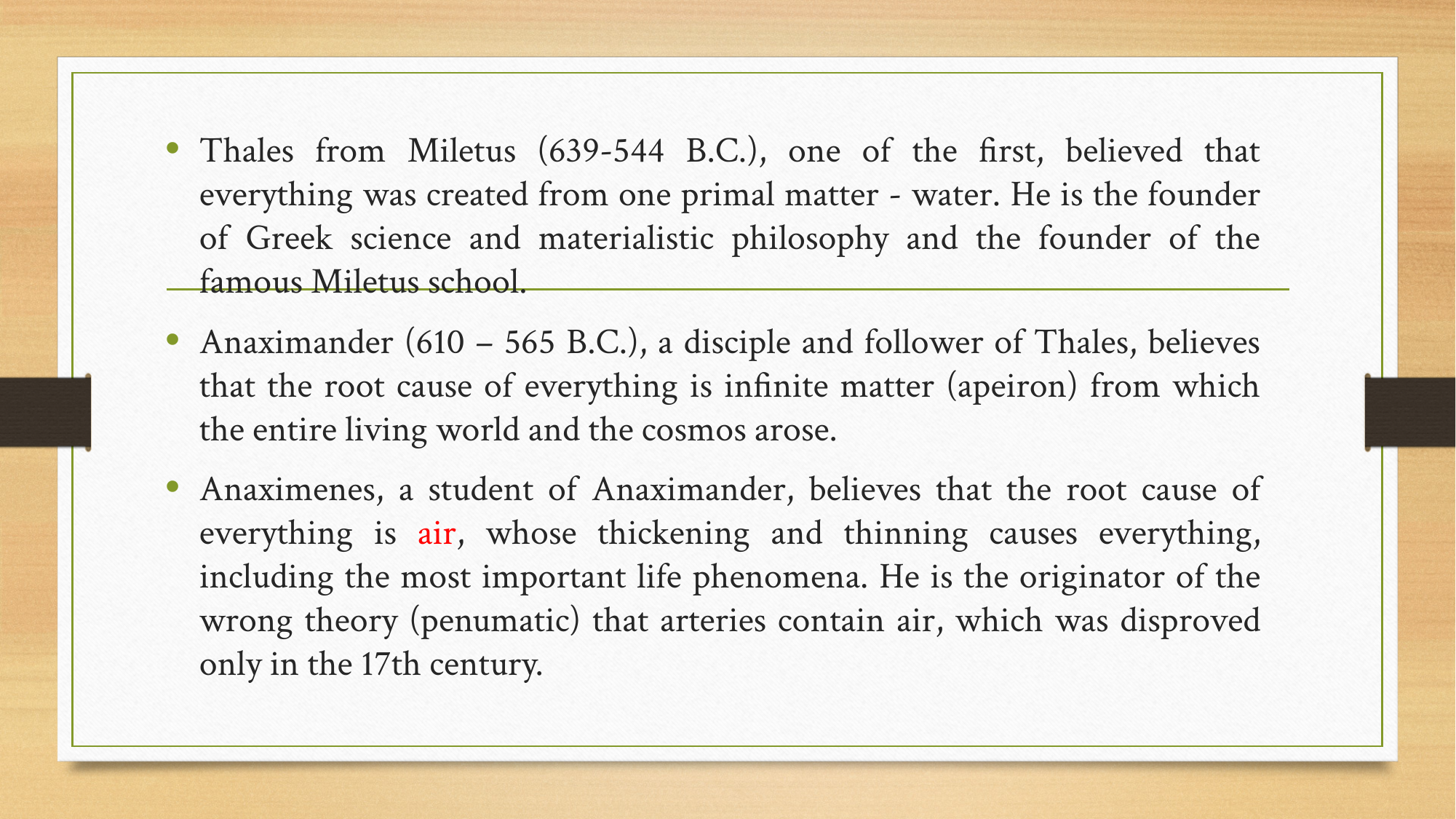

Thales from Miletus (639-544 B.C.), one of the first, believed that everything was created from one primal matter - water. He is the founder of Greek science and materialistic philosophy and the founder of the famous Miletus school.
Anaximander (610 – 565 B.C.), a disciple and follower of Thales, believes that the root cause of everything is infinite matter (apeiron) from which the entire living world and the cosmos arose.
Anaximenes, a student of Anaximander, believes that the root cause of everything is air, whose thickening and thinning causes everything, including the most important life phenomena. He is the originator of the wrong theory (penumatic) that arteries contain air, which was disproved only in the 17th century.